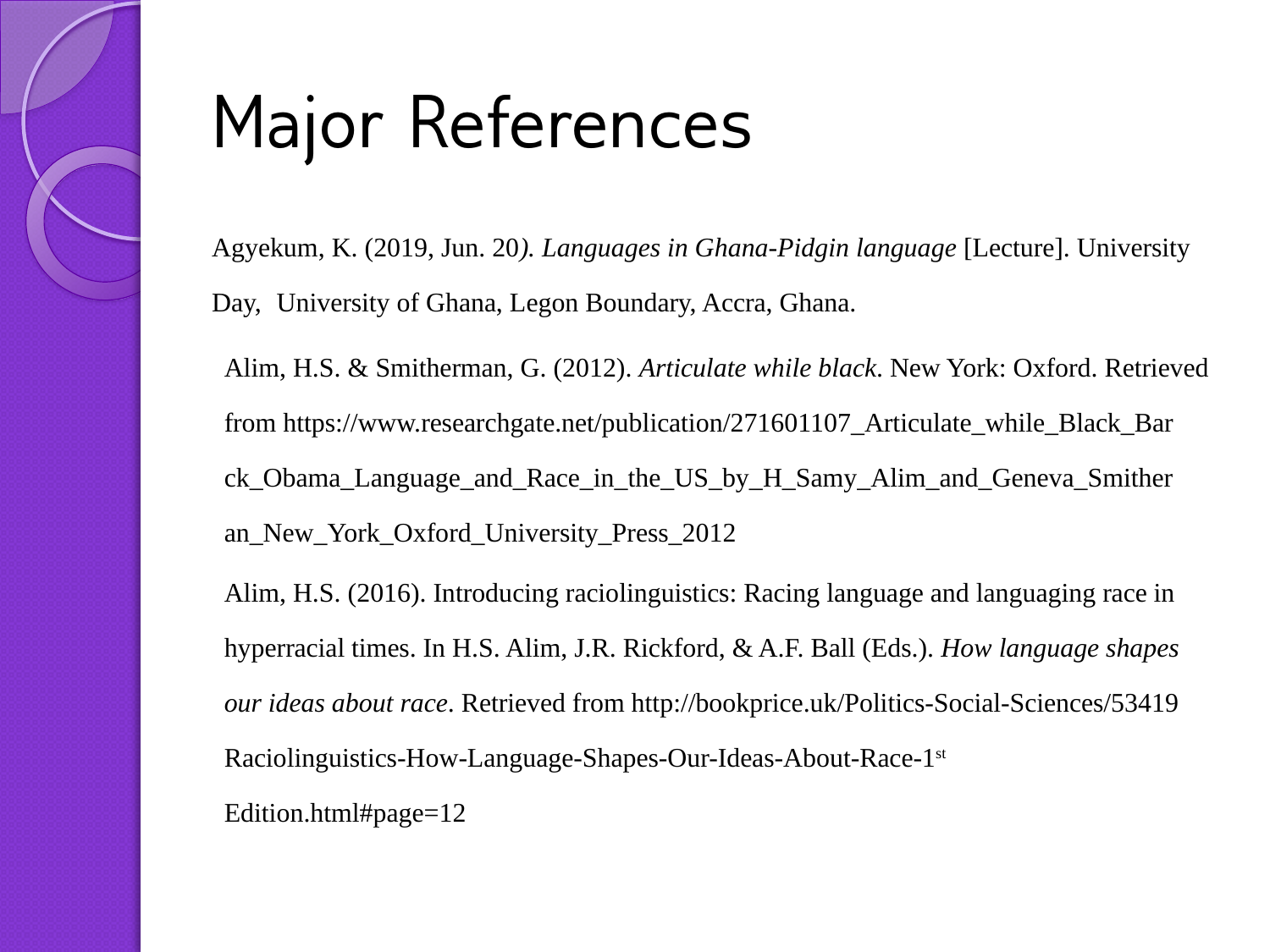

# Major References
Agyekum, K. (2019, Jun. 20). Languages in Ghana-Pidgin language [Lecture]. University Day,	University of Ghana, Legon Boundary, Accra, Ghana.
Alim, H.S. & Smitherman, G. (2012). Articulate while black. New York: Oxford. Retrieved	from https://www.researchgate.net/publication/271601107_Articulate_while_Black_Bar	ck_Obama_Language_and_Race_in_the_US_by_H_Samy_Alim_and_Geneva_Smither	an_New_York_Oxford_University_Press_2012
Alim, H.S. (2016). Introducing raciolinguistics: Racing language and languaging race in 	hyperracial times. In H.S. Alim, J.R. Rickford, & A.F. Ball (Eds.). How language shapes	our ideas about race. Retrieved from http://bookprice.uk/Politics-Social-Sciences/53419	Raciolinguistics-How-Language-Shapes-Our-Ideas-About-Race-1st	Edition.html#page=12